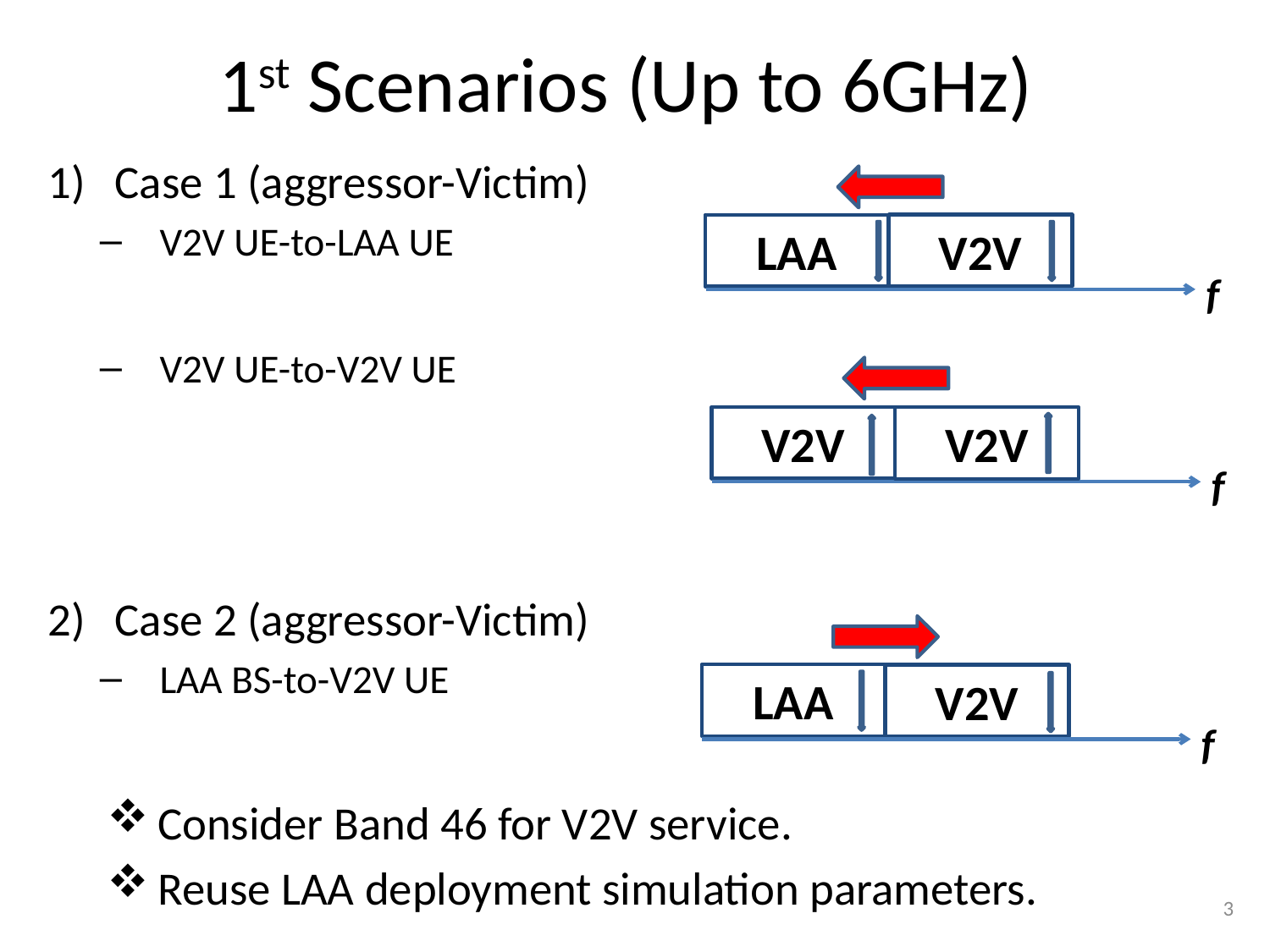

# 1st Scenarios (Up to 6GHz)
Case 1 (aggressor-Victim)
V2V UE-to-LAA UE

V2V UE-to-V2V UE

Case 2 (aggressor-Victim)
LAA BS-to-V2V UE

 Consider Band 46 for V2V service.
 Reuse LAA deployment simulation parameters.

V2V
LAA

f

V2V
V2V

f

LAA
V2V

f

3